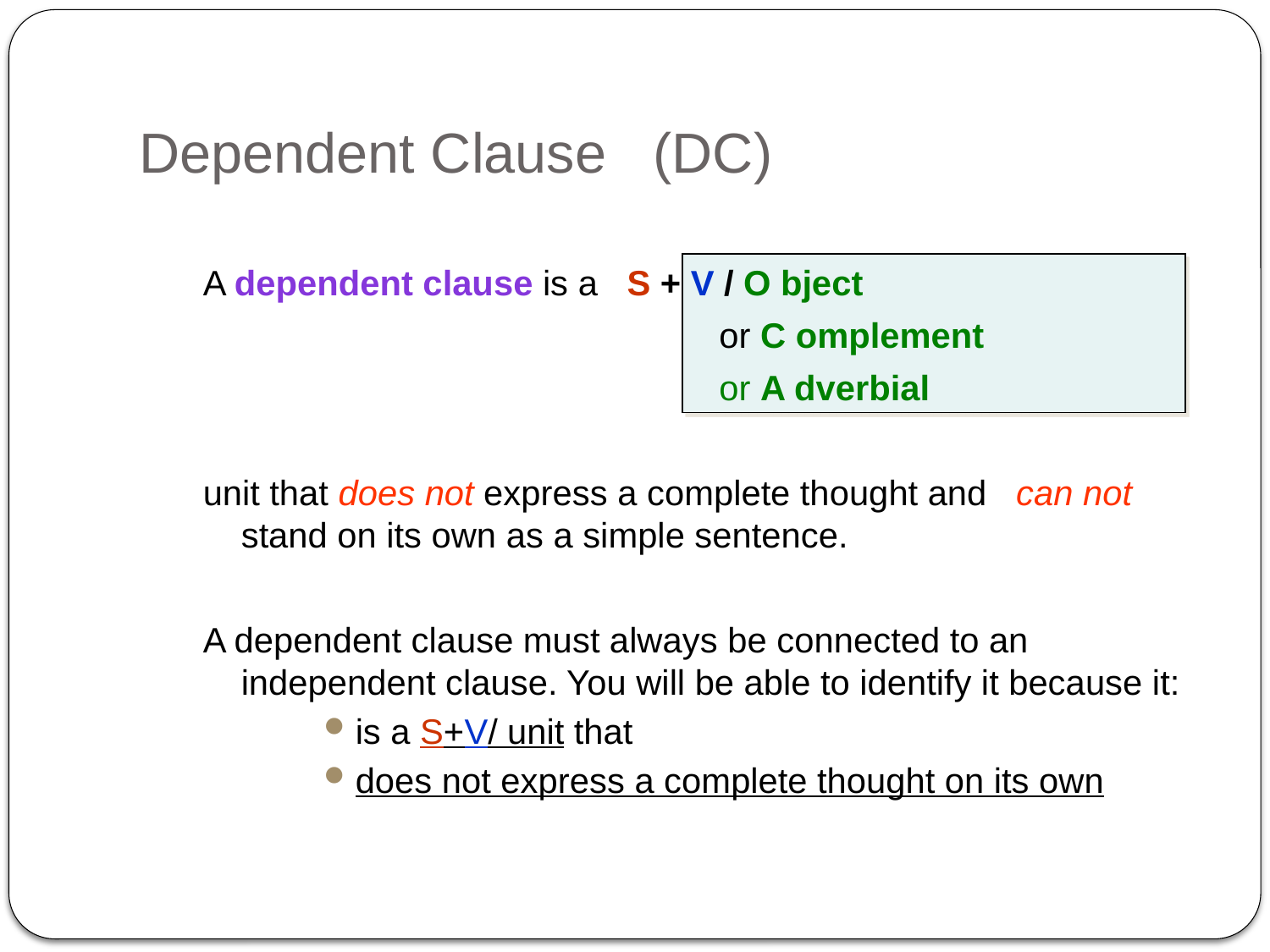

# Dependent Clause   (DC)
A dependent clause is a   S + V / O bject
                                                     or C omplement
                                                     or A dverbial

unit that does not express a complete thought and   can not stand on its own as a simple sentence.

A dependent clause must always be connected to an independent clause. You will be able to identify it because it:
is a S+V/ unit that
does not express a complete thought on its own